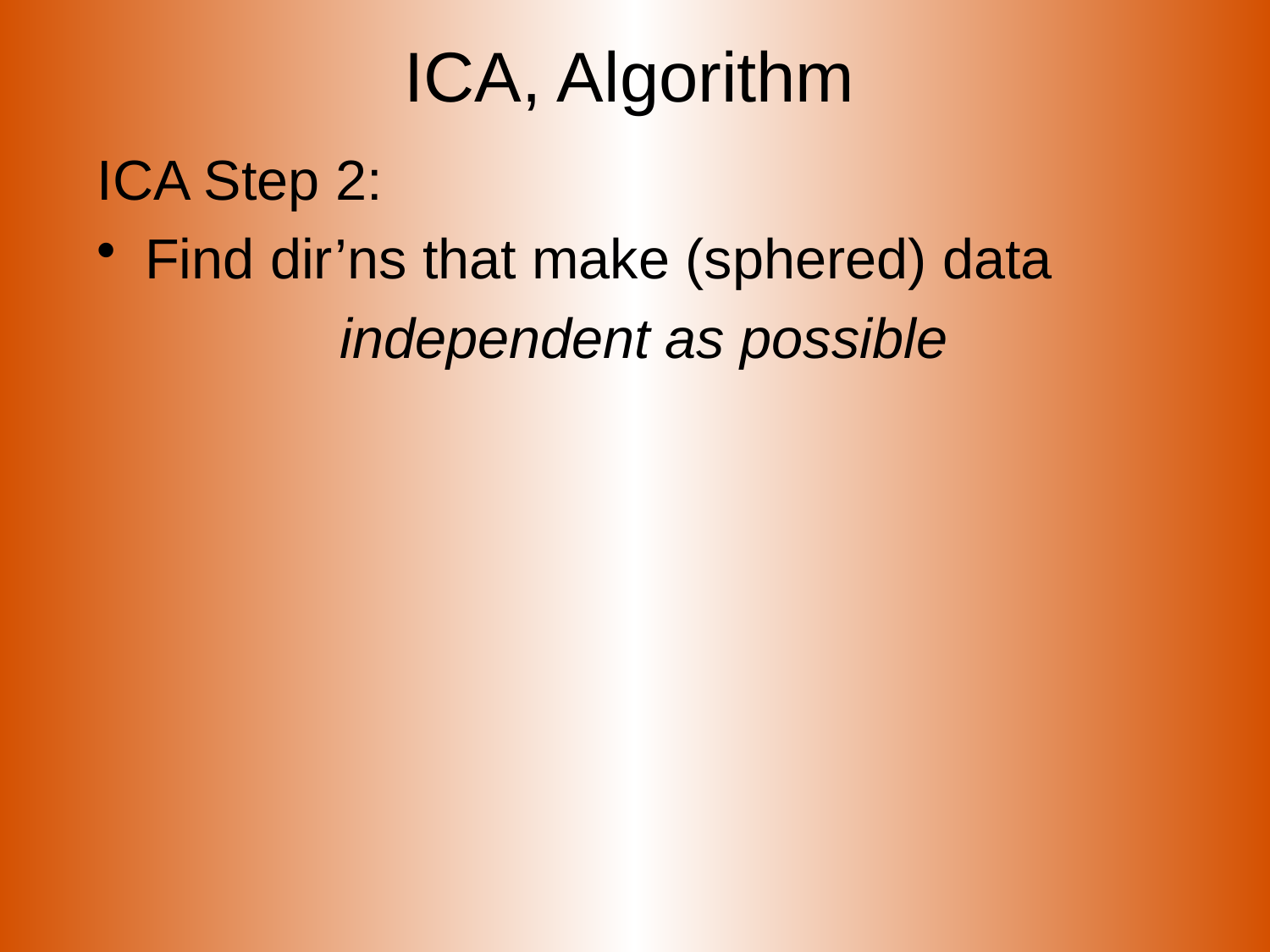

# ICA, Algorithm
ICA Step 2:
Find dir’ns that make (sphered) data
independent as possible